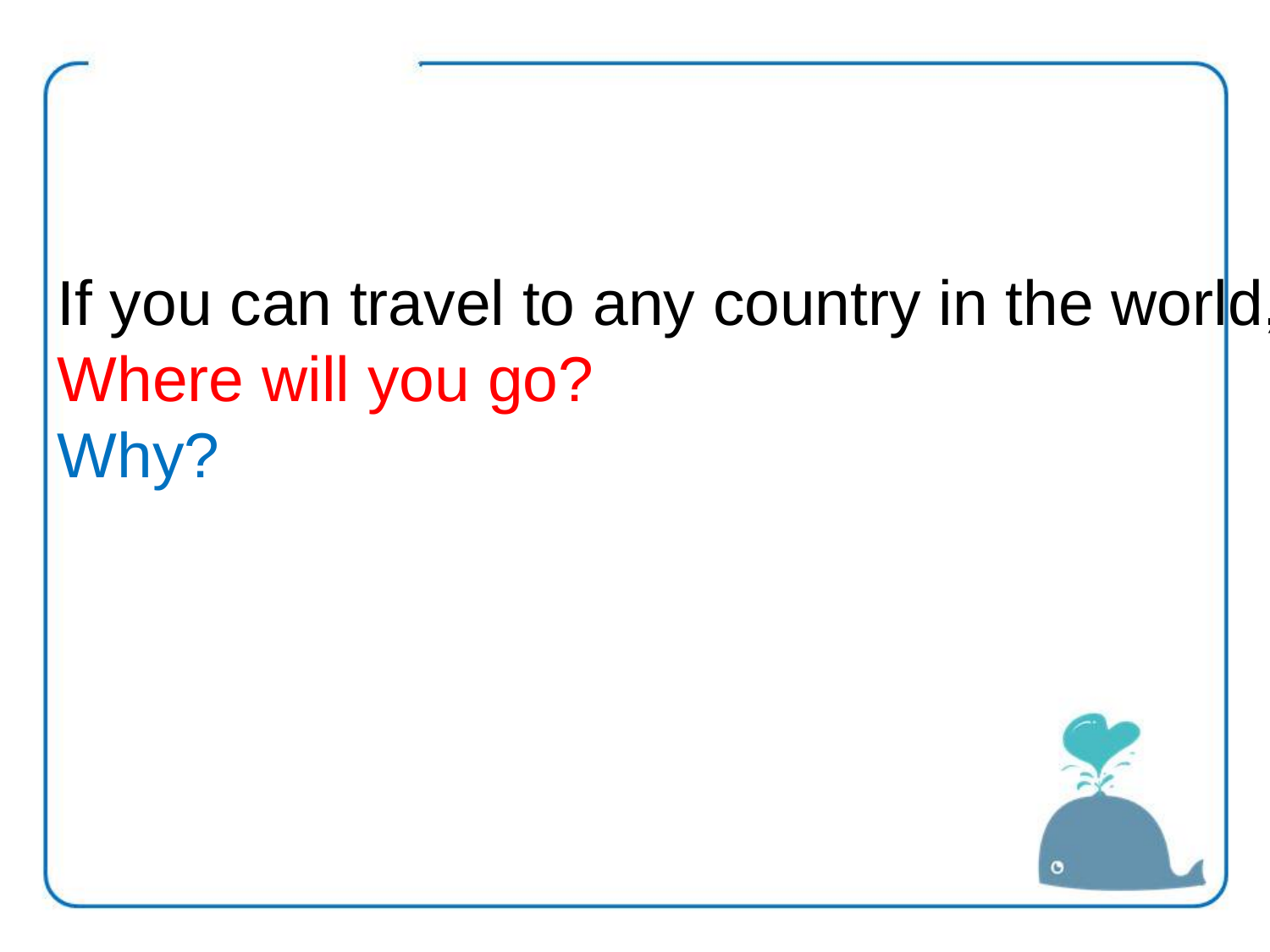

If you can travel to any country in the world,
Where will you go?
Why?